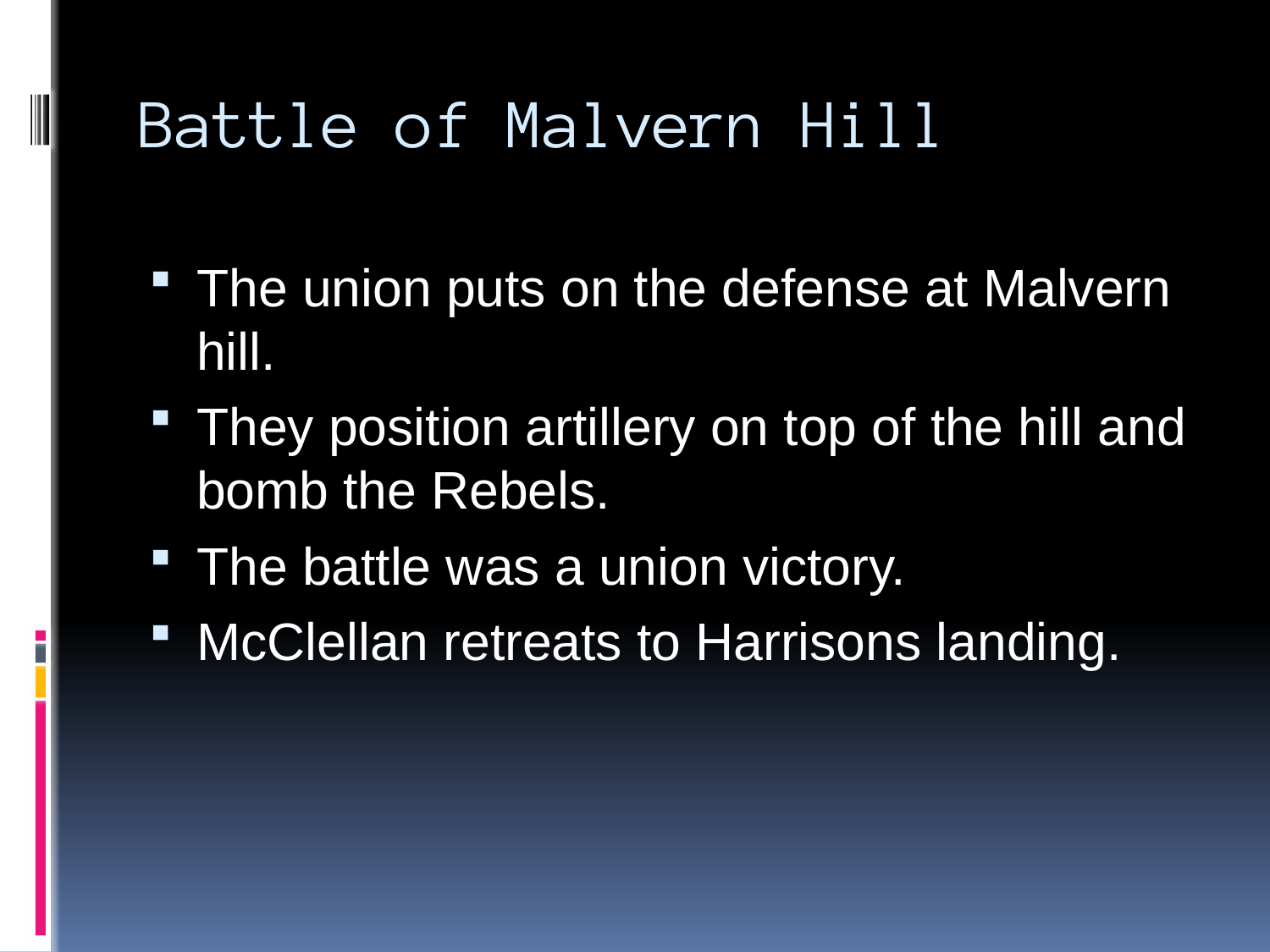

# Battle of Malvern Hill
The union puts on the defense at Malvern hill.
They position artillery on top of the hill and bomb the Rebels.
The battle was a union victory.
McClellan retreats to Harrisons landing.